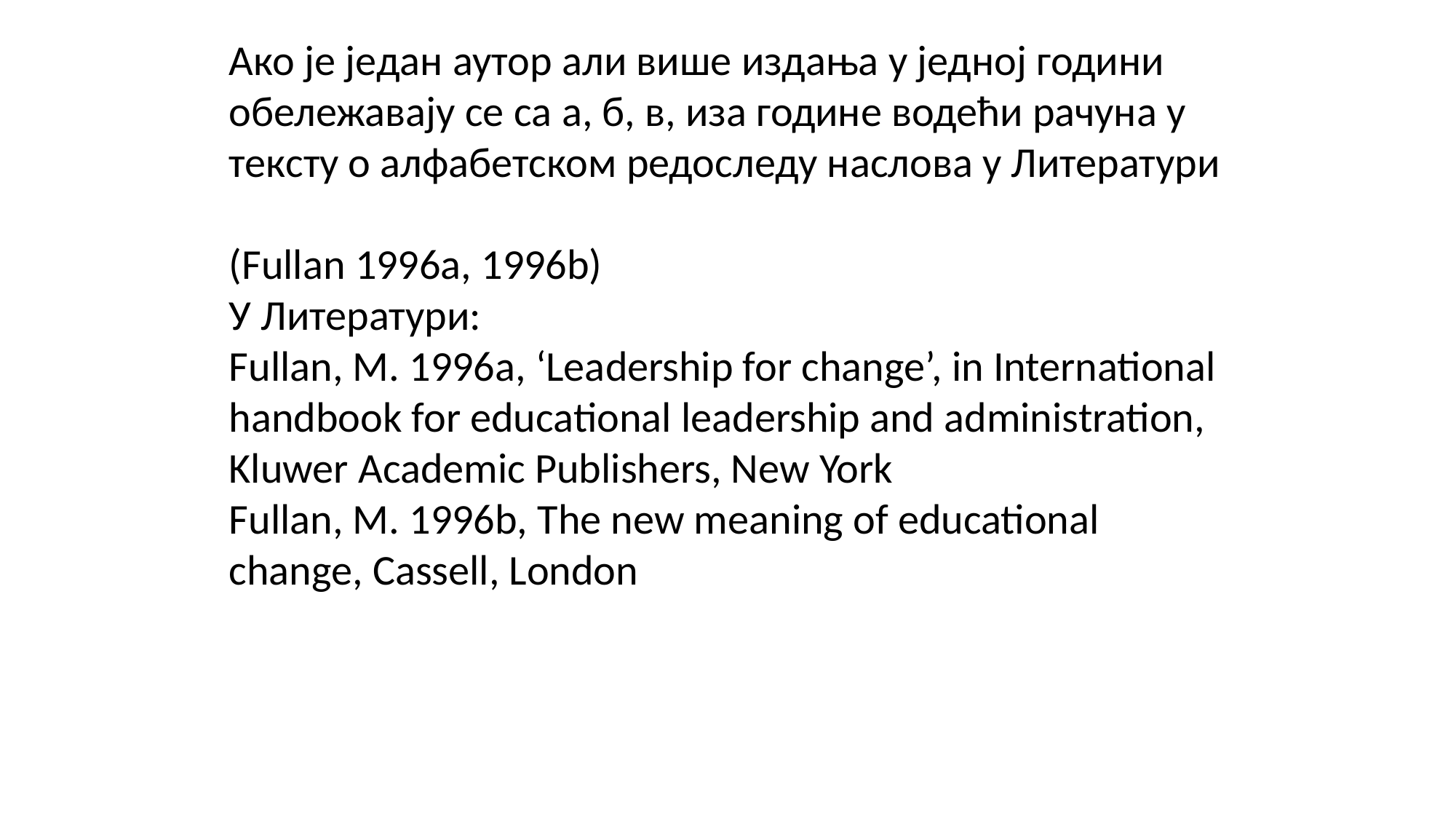

Ако је један аутор али више издања у једној години обележавају се са а, б, в, иза године водећи рачуна у тексту о алфабетском редоследу наслова у Литератури

(Fullan 1996a, 1996b)
У Литератури:
Fullan, M. 1996a, ‘Leadership for change’, in International handbook for educational leadership and administration, Kluwer Academic Publishers, New York
Fullan, M. 1996b, The new meaning of educational change, Cassell, London